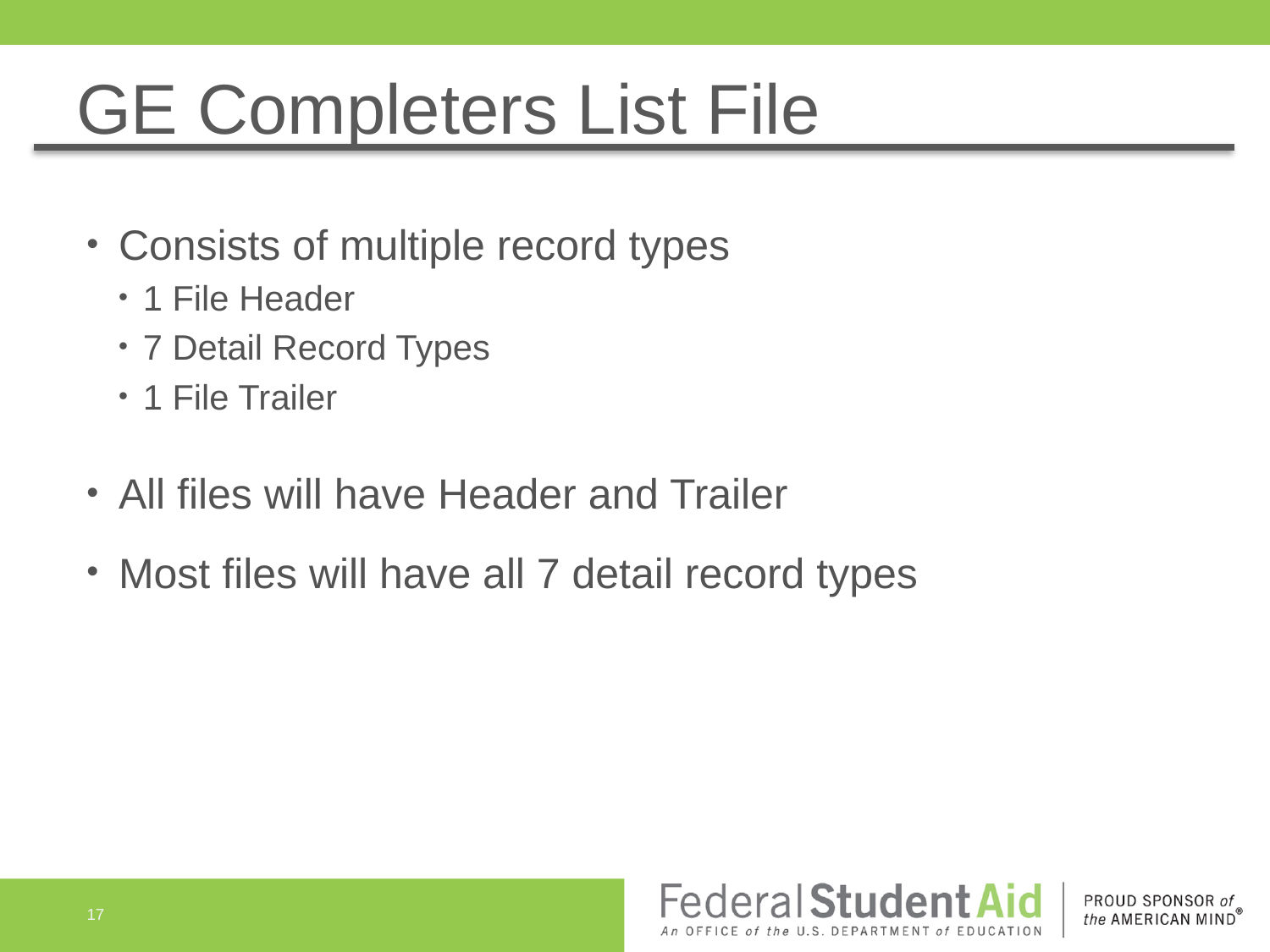

# GE Completers List File
Consists of multiple record types
1 File Header
7 Detail Record Types
1 File Trailer

All files will have Header and Trailer

Most files will have all 7 detail record types

17